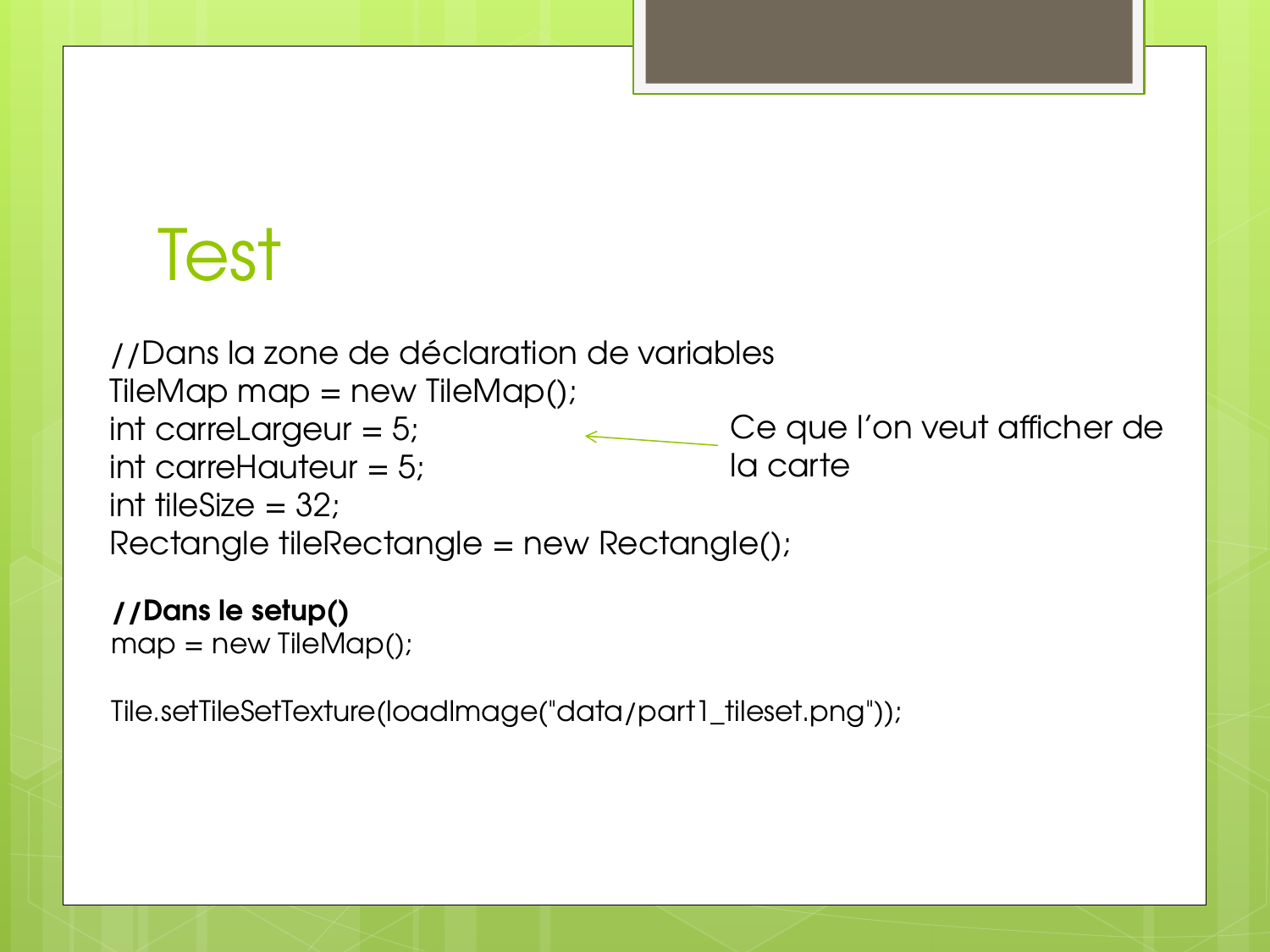

# Test
//Dans la zone de déclaration de variables
TileMap map = new TileMap();
int carreLargeur = 5;
int carreHauteur = 5;
int tileSize = 32;
Rectangle tileRectangle = new Rectangle();
Ce que l’on veut afficher de
la carte
//Dans le setup()
map = new TileMap();

Tile.setTileSetTexture(loadImage("data/part1_tileset.png"));